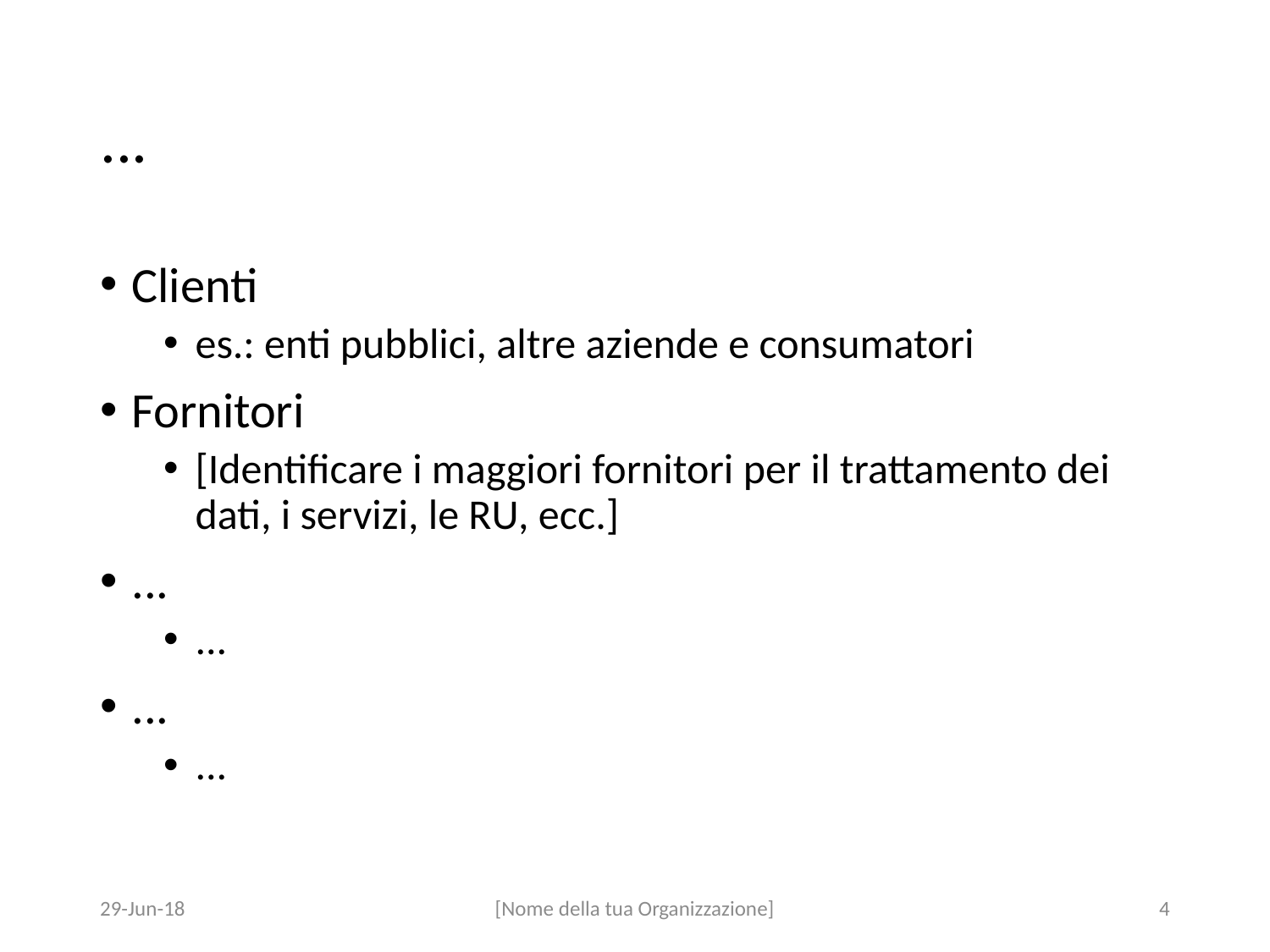

# ...
Clienti
es.: enti pubblici, altre aziende e consumatori
Fornitori
[Identificare i maggiori fornitori per il trattamento dei dati, i servizi, le RU, ecc.]
...
...
...
...
29-Jun-18
[Nome della tua Organizzazione]
4